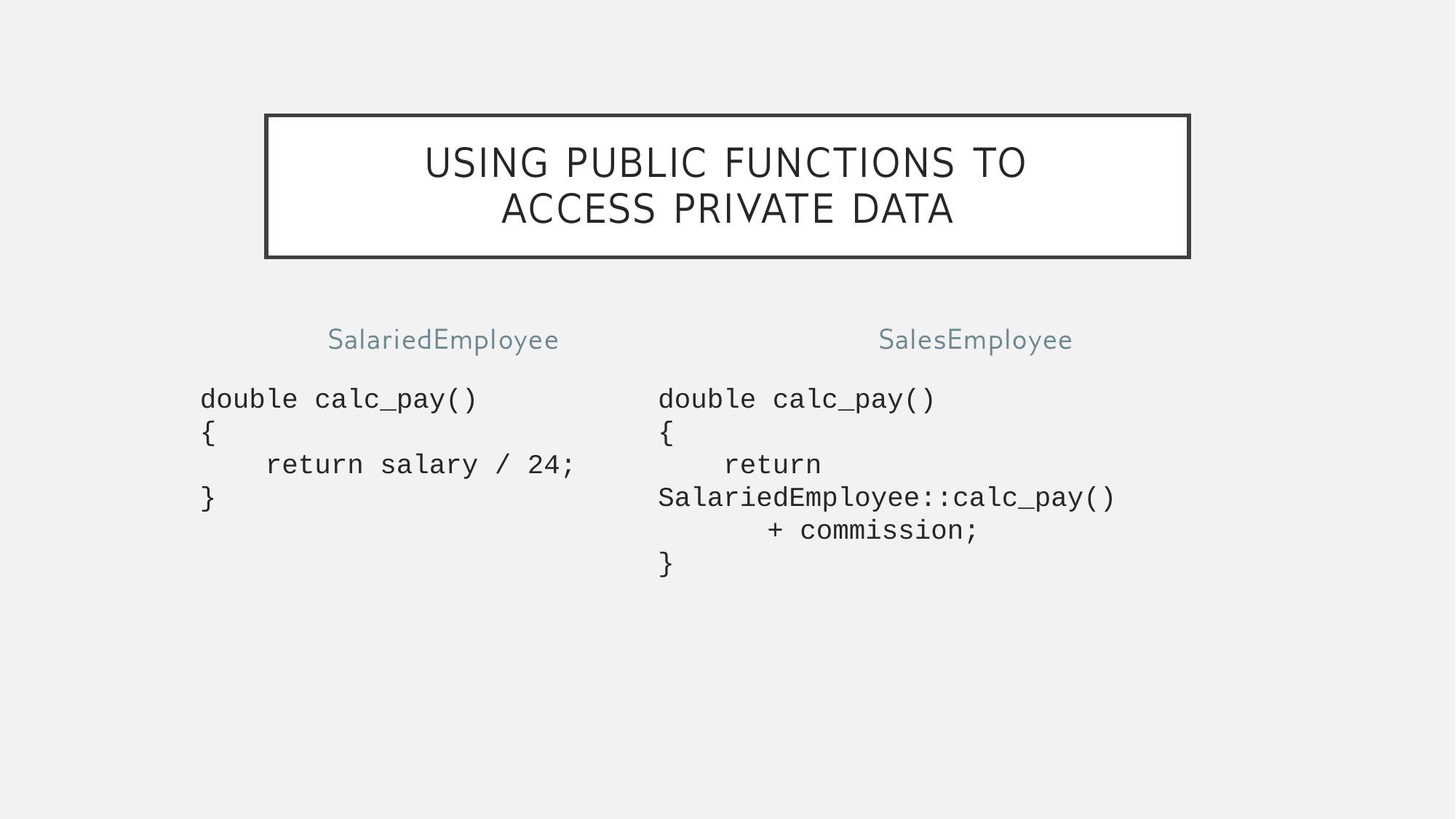

# Using Public Functions To Access Private Data
SalariedEmployee
SalesEmployee
double calc_pay()
{
    return salary / 24;
}
double calc_pay()
{
    return SalariedEmployee::calc_pay()
	+ commission;
}